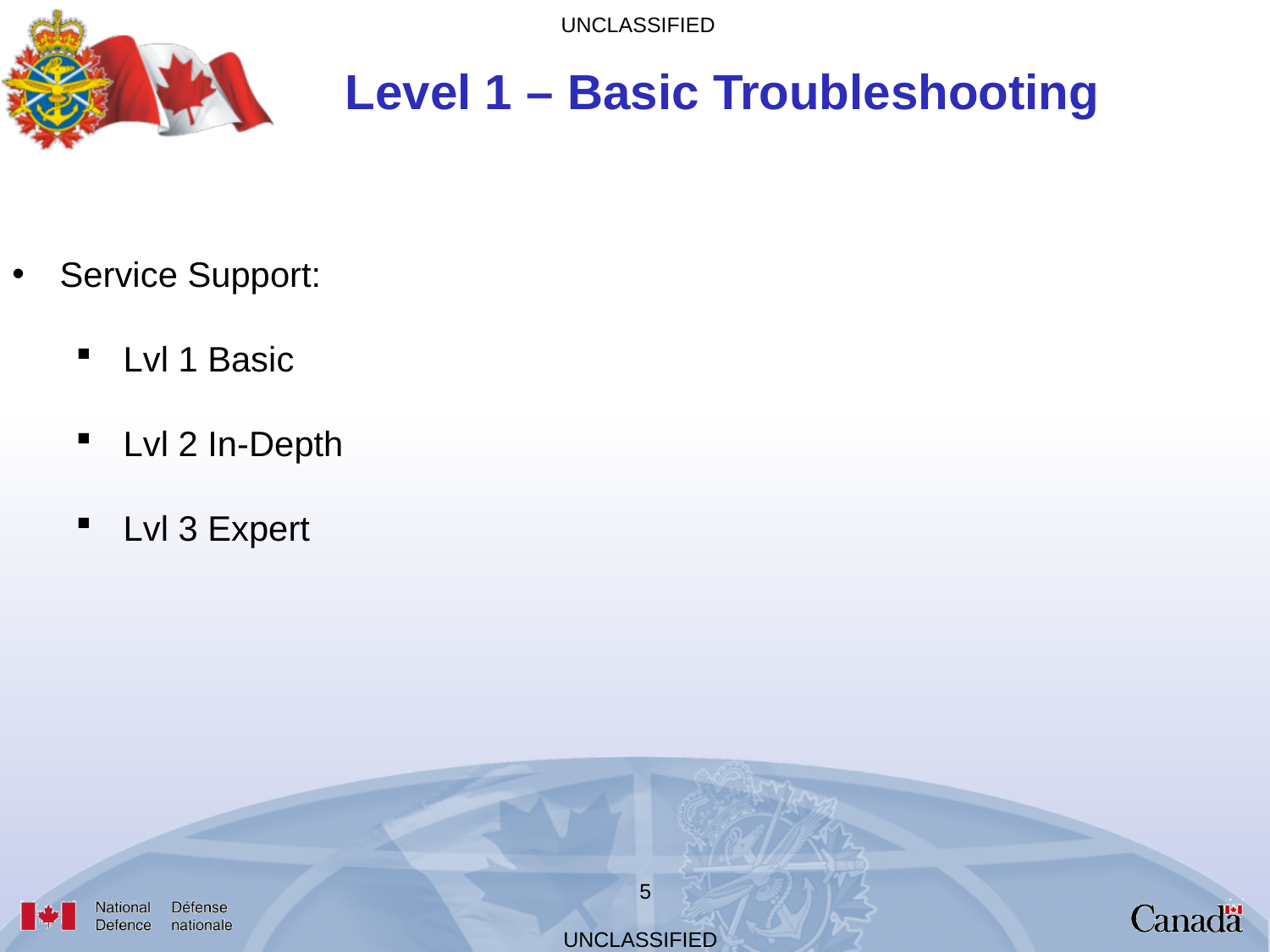

Level 1 – Basic Troubleshooting
Service Support:

Lvl 1 Basic

Lvl 2 In-Depth

Lvl 3 Expert